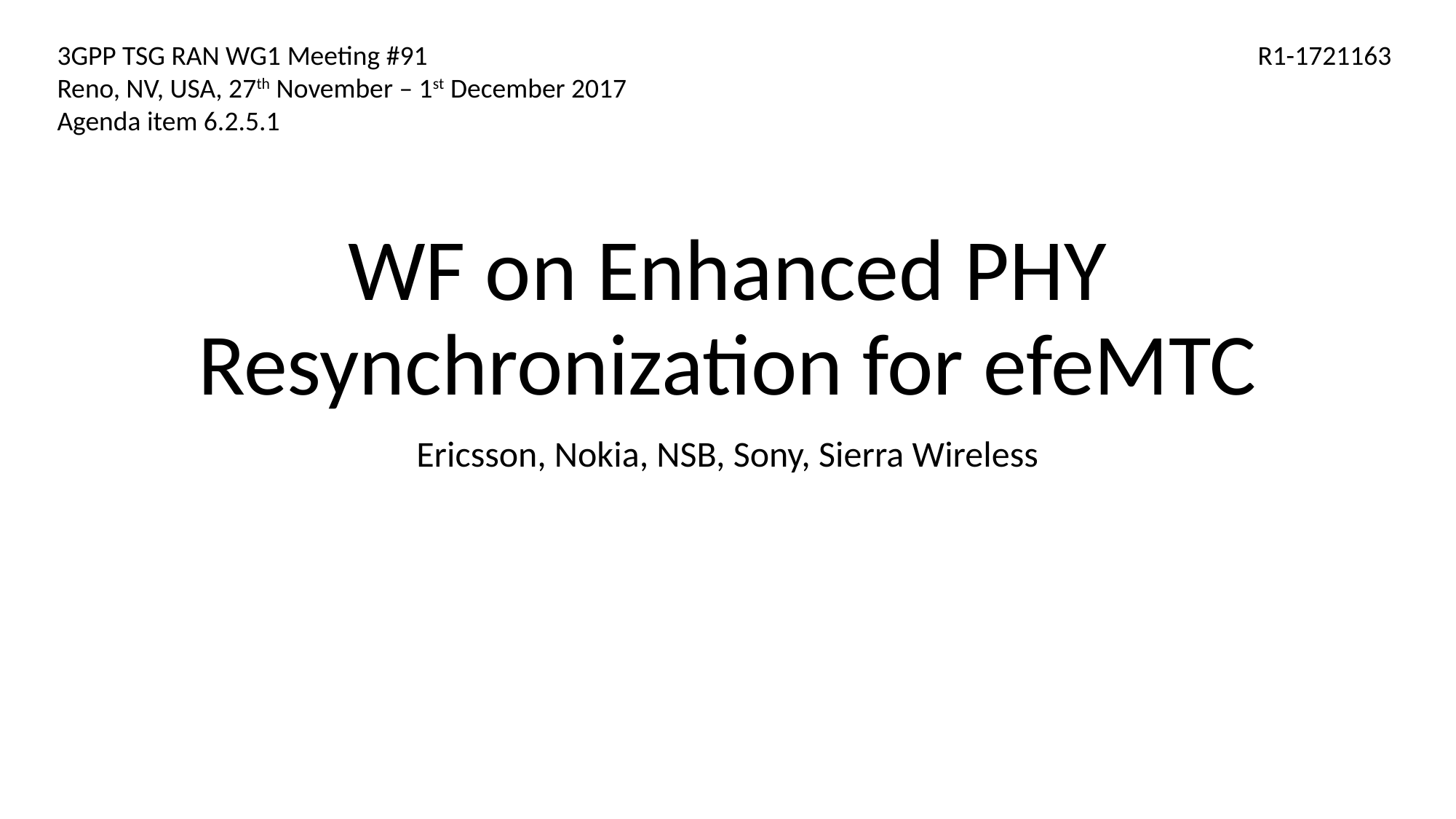

3GPP TSG RAN WG1 Meeting #91								R1-1721163
Reno, NV, USA, 27th November – 1st December 2017
Agenda item 6.2.5.1
# WF on Enhanced PHY Resynchronization for efeMTC
Ericsson, Nokia, NSB, Sony, Sierra Wireless